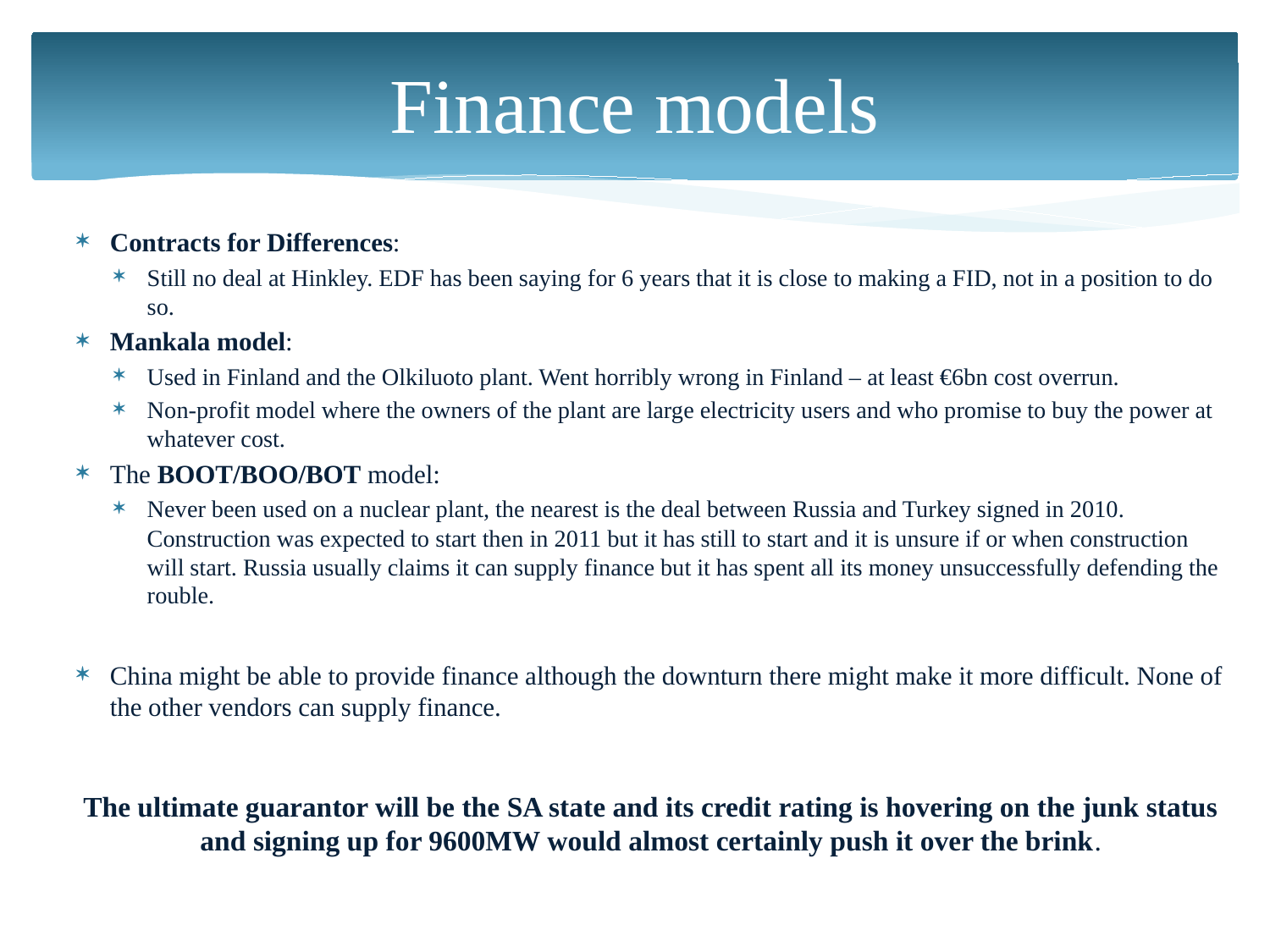

# Finance models
Contracts for Differences:
Still no deal at Hinkley. EDF has been saying for 6 years that it is close to making a FID, not in a position to do so.
Mankala model:
Used in Finland and the Olkiluoto plant. Went horribly wrong in Finland – at least €6bn cost overrun.
Non-profit model where the owners of the plant are large electricity users and who promise to buy the power at whatever cost.
The BOOT/BOO/BOT model:
Never been used on a nuclear plant, the nearest is the deal between Russia and Turkey signed in 2010. Construction was expected to start then in 2011 but it has still to start and it is unsure if or when construction will start. Russia usually claims it can supply finance but it has spent all its money unsuccessfully defending the rouble.

China might be able to provide finance although the downturn there might make it more difficult. None of the other vendors can supply finance.

The ultimate guarantor will be the SA state and its credit rating is hovering on the junk status and signing up for 9600MW would almost certainly push it over the brink.